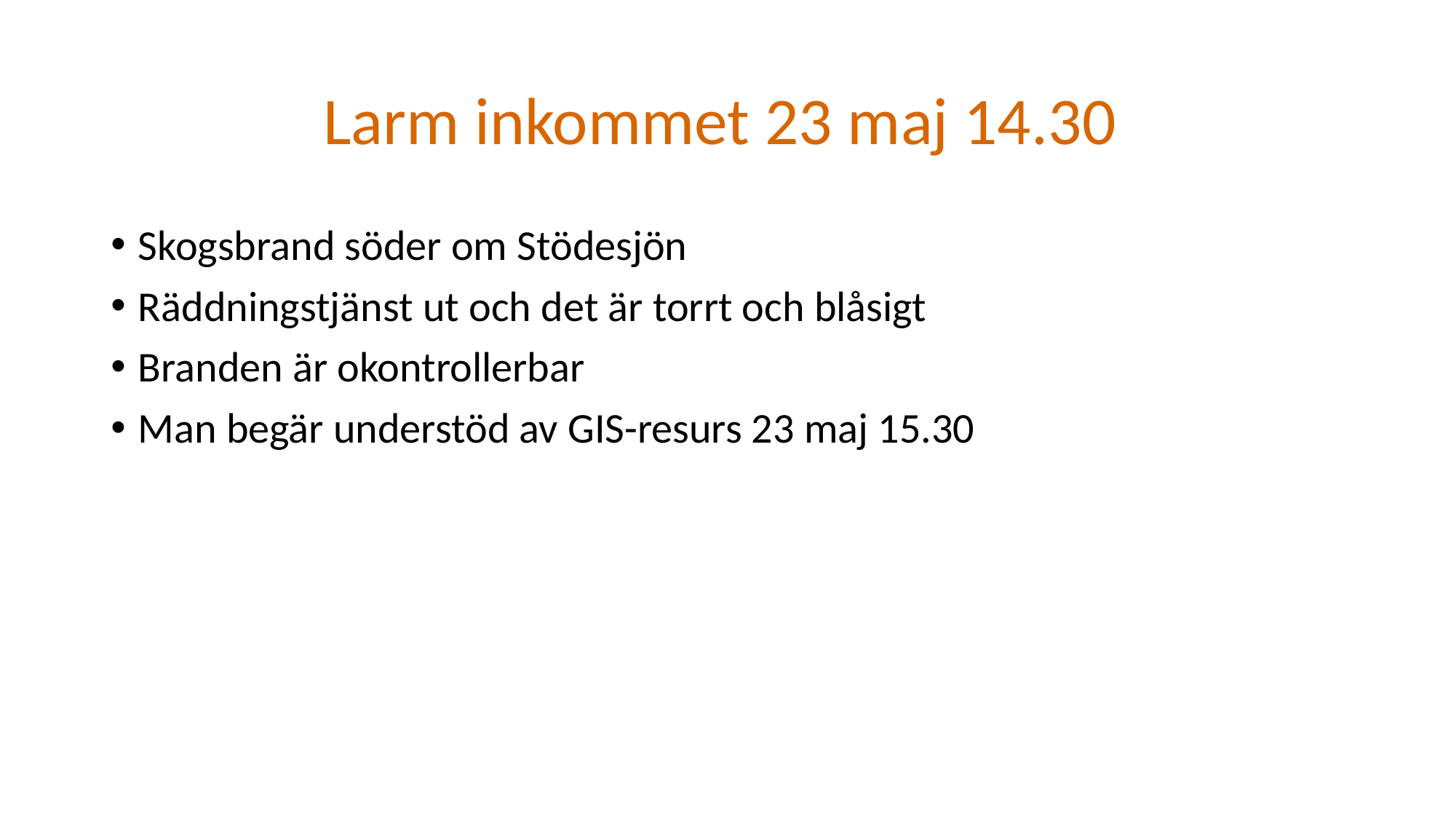

# Larm inkommet 23 maj 14.30
Skogsbrand söder om Stödesjön
Räddningstjänst ut och det är torrt och blåsigt
Branden är okontrollerbar
Man begär understöd av GIS-resurs 23 maj 15.30